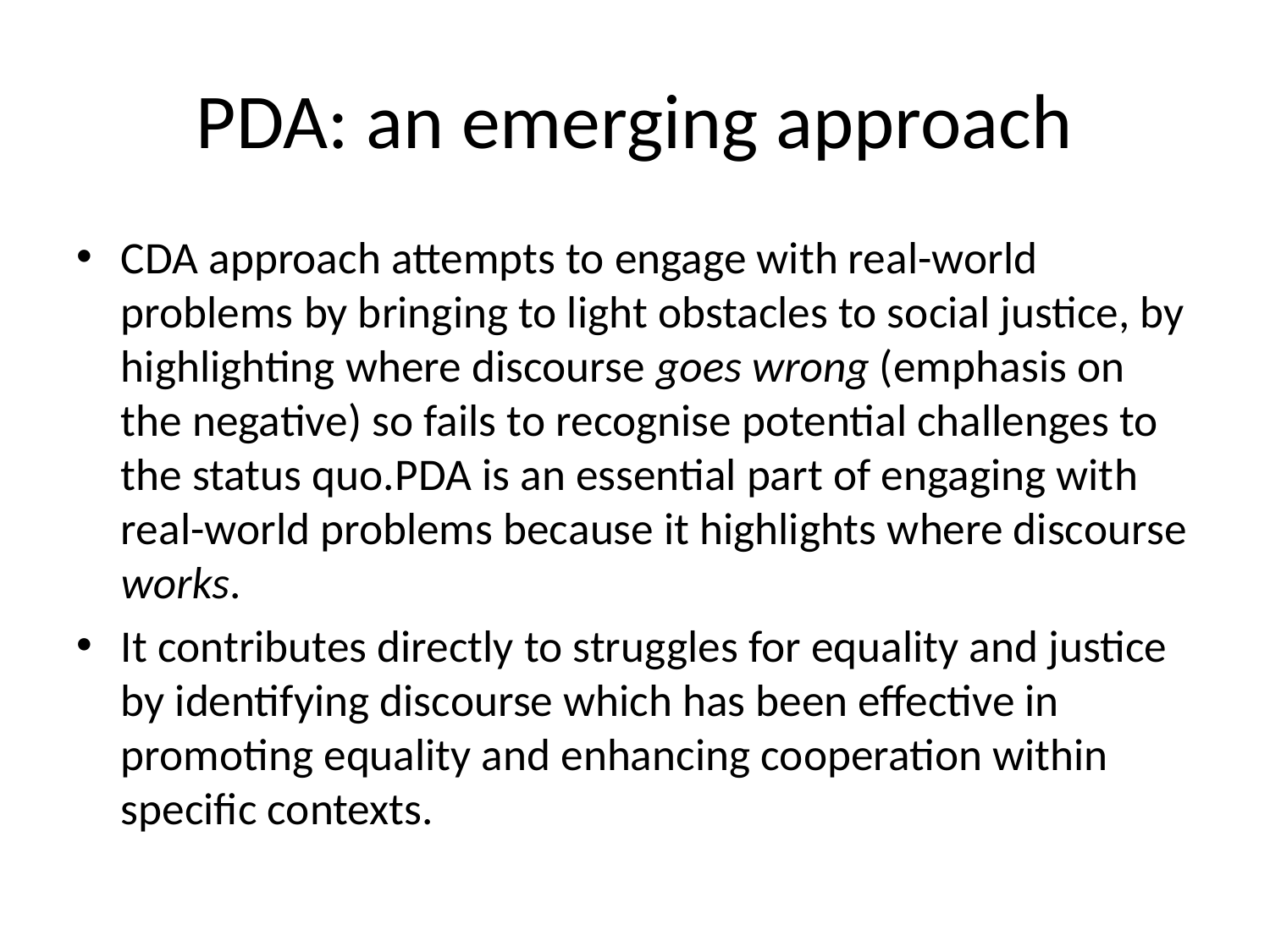

# PDA: an emerging approach
CDA approach attempts to engage with real-world problems by bringing to light obstacles to social justice, by highlighting where discourse goes wrong (emphasis on the negative) so fails to recognise potential challenges to the status quo.PDA is an essential part of engaging with real-world problems because it highlights where discourse works.
It contributes directly to struggles for equality and justice by identifying discourse which has been effective in promoting equality and enhancing cooperation within specific contexts.